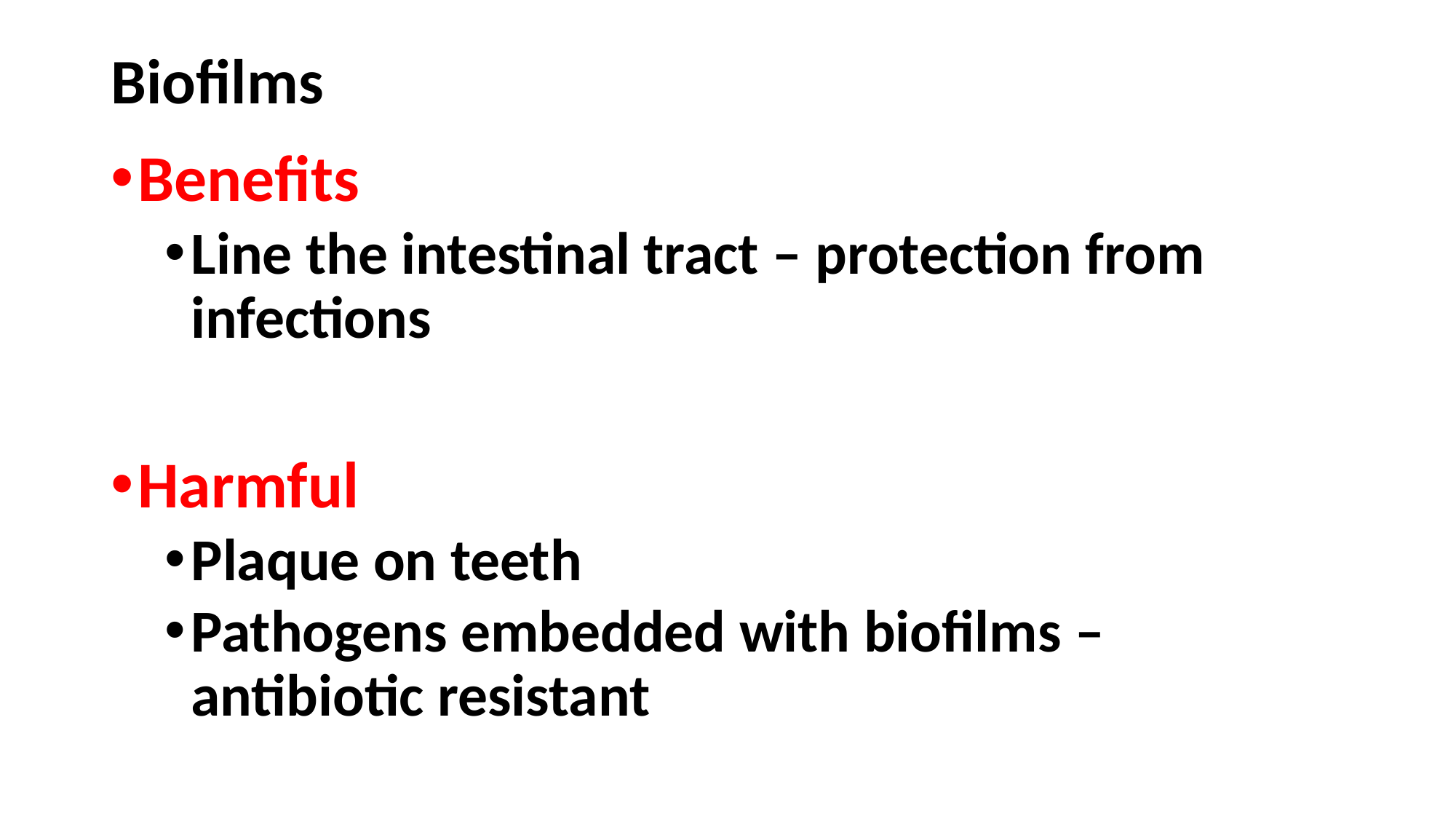

# Biofilms
Benefits
Line the intestinal tract – protection from infections

Harmful
Plaque on teeth
Pathogens embedded with biofilms – antibiotic resistant